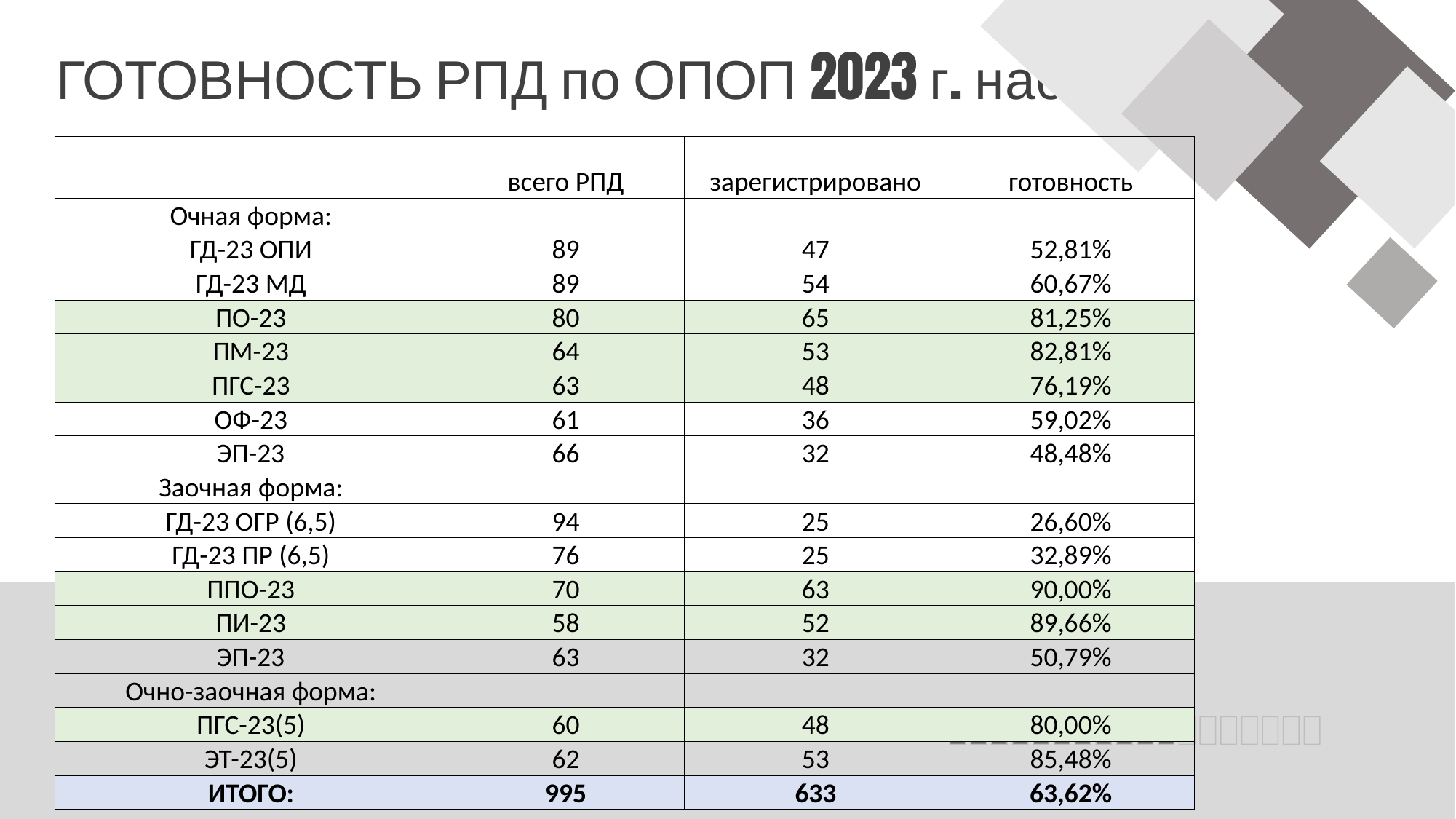

# ГОТОВНОСТЬ РПД по ОПОП 2023 г. набора:

|  | всего РПД | зарегистрировано | готовность |
| --- | --- | --- | --- |
| Очная форма: |  |  |  |
| ГД-23 ОПИ | 89 | 47 | 52,81% |
| ГД-23 МД | 89 | 54 | 60,67% |
| ПО-23 | 80 | 65 | 81,25% |
| ПМ-23 | 64 | 53 | 82,81% |
| ПГС-23 | 63 | 48 | 76,19% |
| ОФ-23 | 61 | 36 | 59,02% |
| ЭП-23 | 66 | 32 | 48,48% |
| Заочная форма: |  |  |  |
| ГД-23 ОГР (6,5) | 94 | 25 | 26,60% |
| ГД-23 ПР (6,5) | 76 | 25 | 32,89% |
| ППО-23 | 70 | 63 | 90,00% |
| ПИ-23 | 58 | 52 | 89,66% |
| ЭП-23 | 63 | 32 | 50,79% |
| Очно-заочная форма: |  |  |  |
| ПГС-23(5) | 60 | 48 | 80,00% |
| ЭТ-23(5) | 62 | 53 | 85,48% |
| ИТОГО: | 995 | 633 | 63,62% |